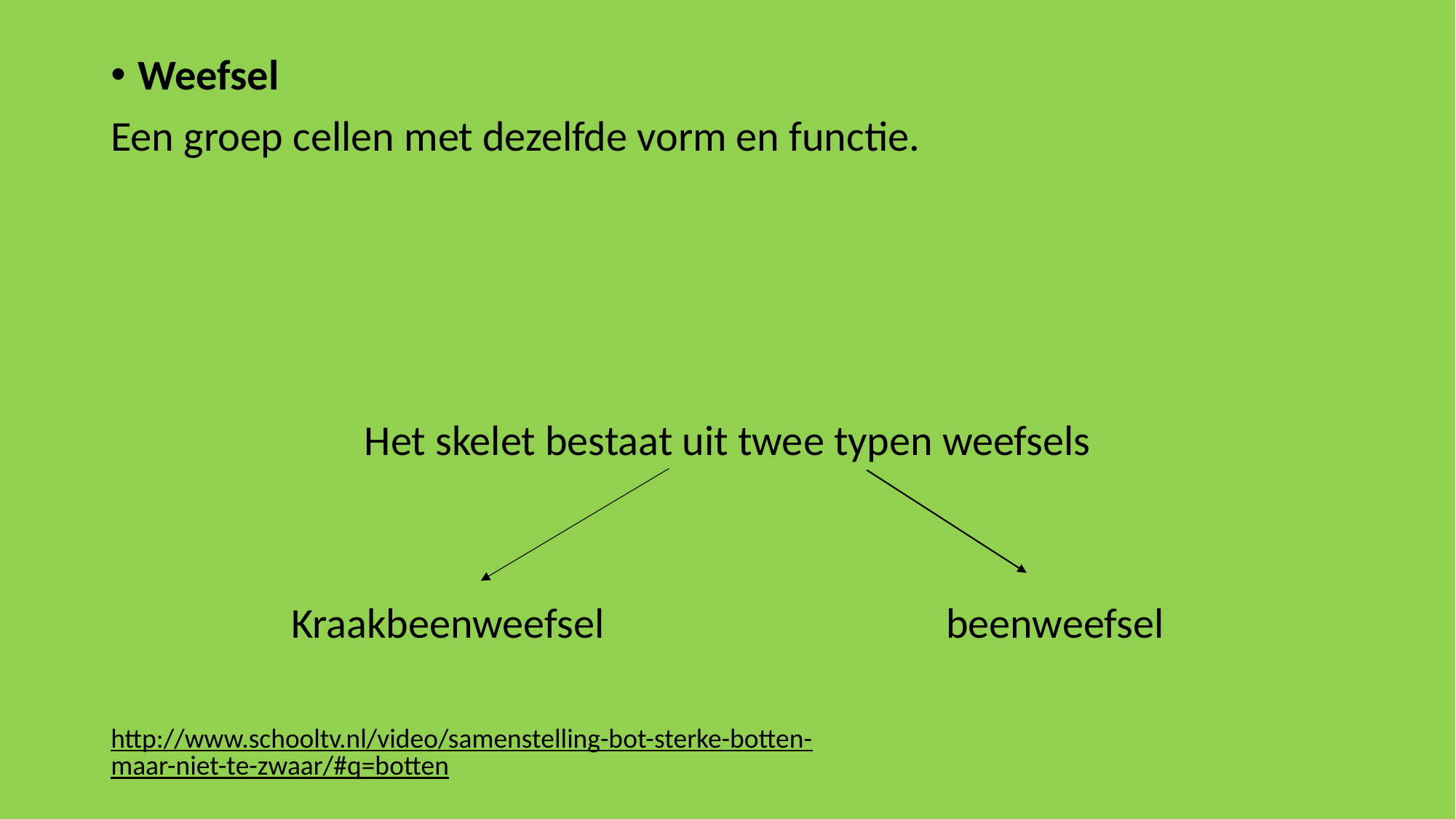

Weefsel
Een groep cellen met dezelfde vorm en functie.

Het skelet bestaat uit twee typen weefsels

Kraakbeenweefsel				beenweefsel
http://www.schooltv.nl/video/samenstelling-bot-sterke-botten-maar-niet-te-zwaar/#q=botten